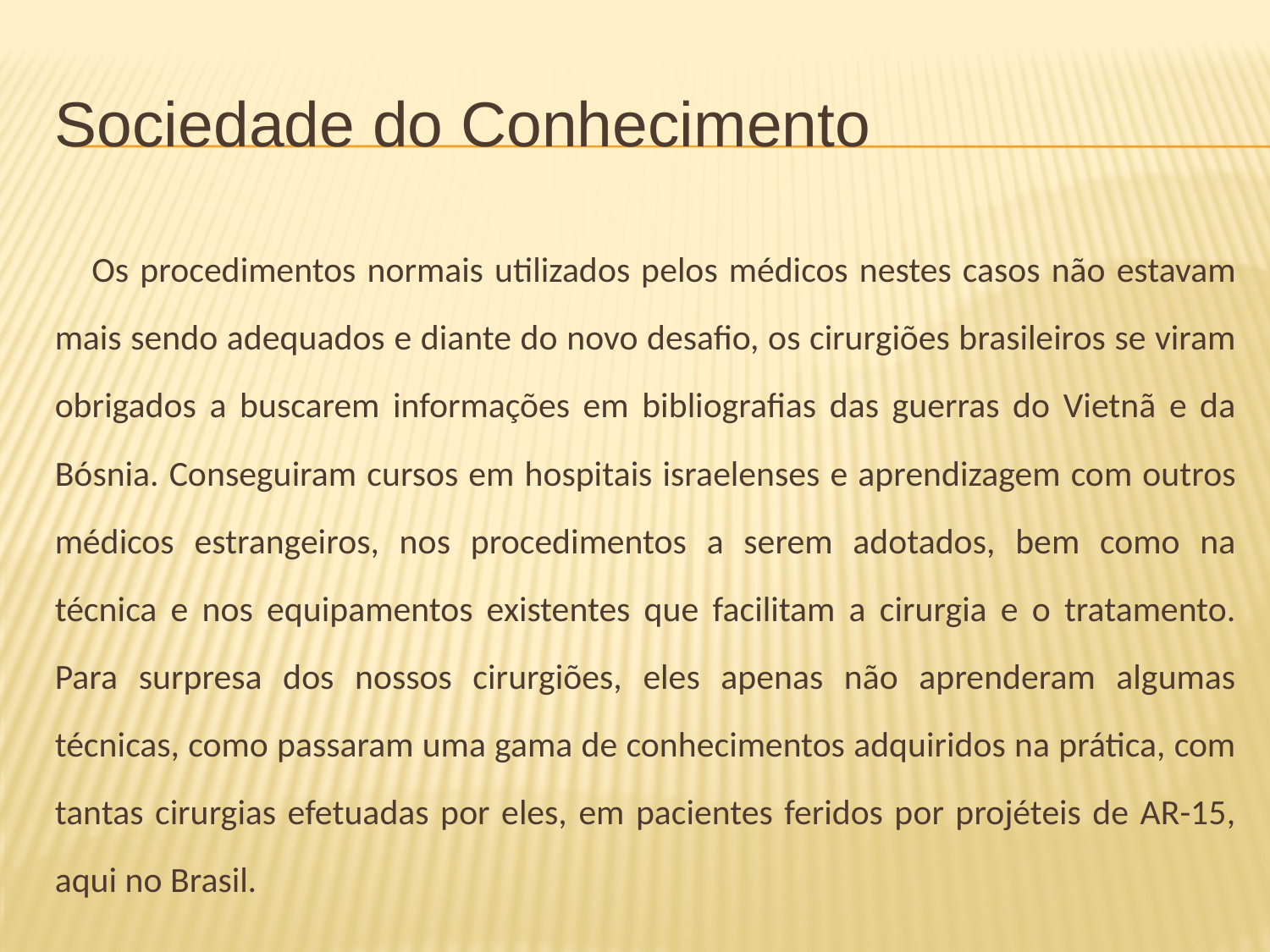

# Sociedade do Conhecimento
Os procedimentos normais utilizados pelos médicos nestes casos não estavam mais sendo adequados e diante do novo desafio, os cirurgiões brasileiros se viram obrigados a buscarem informações em bibliografias das guerras do Vietnã e da Bósnia. Conseguiram cursos em hospitais israelenses e aprendizagem com outros médicos estrangeiros, nos procedimentos a serem adotados, bem como na técnica e nos equipamentos existentes que facilitam a cirurgia e o tratamento. Para surpresa dos nossos cirurgiões, eles apenas não aprenderam algumas técnicas, como passaram uma gama de conhecimentos adquiridos na prática, com tantas cirurgias efetuadas por eles, em pacientes feridos por projéteis de AR-15, aqui no Brasil.